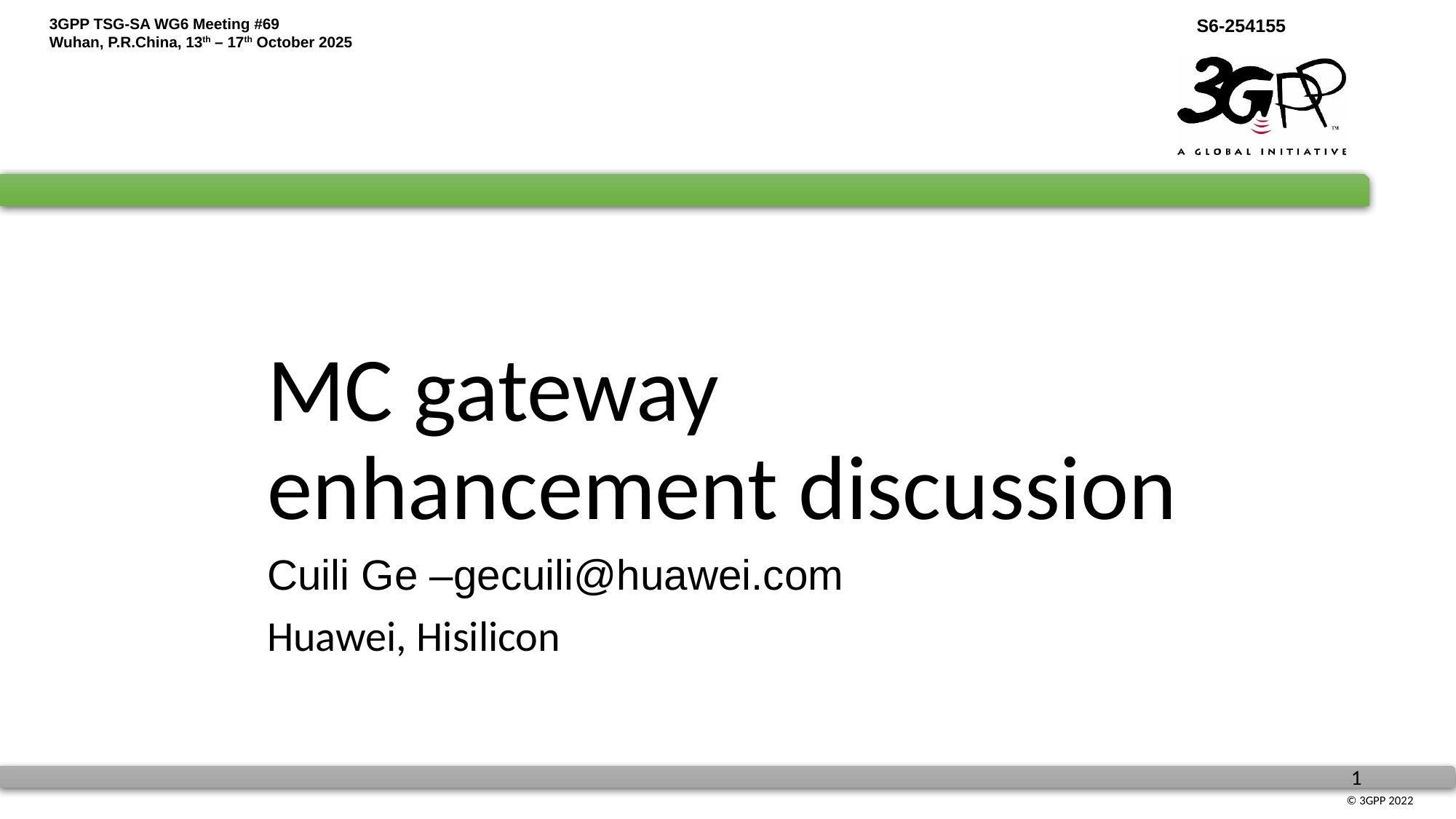

# MC gateway enhancement discussion
Cuili Ge –gecuili@huawei.com
Huawei, Hisilicon